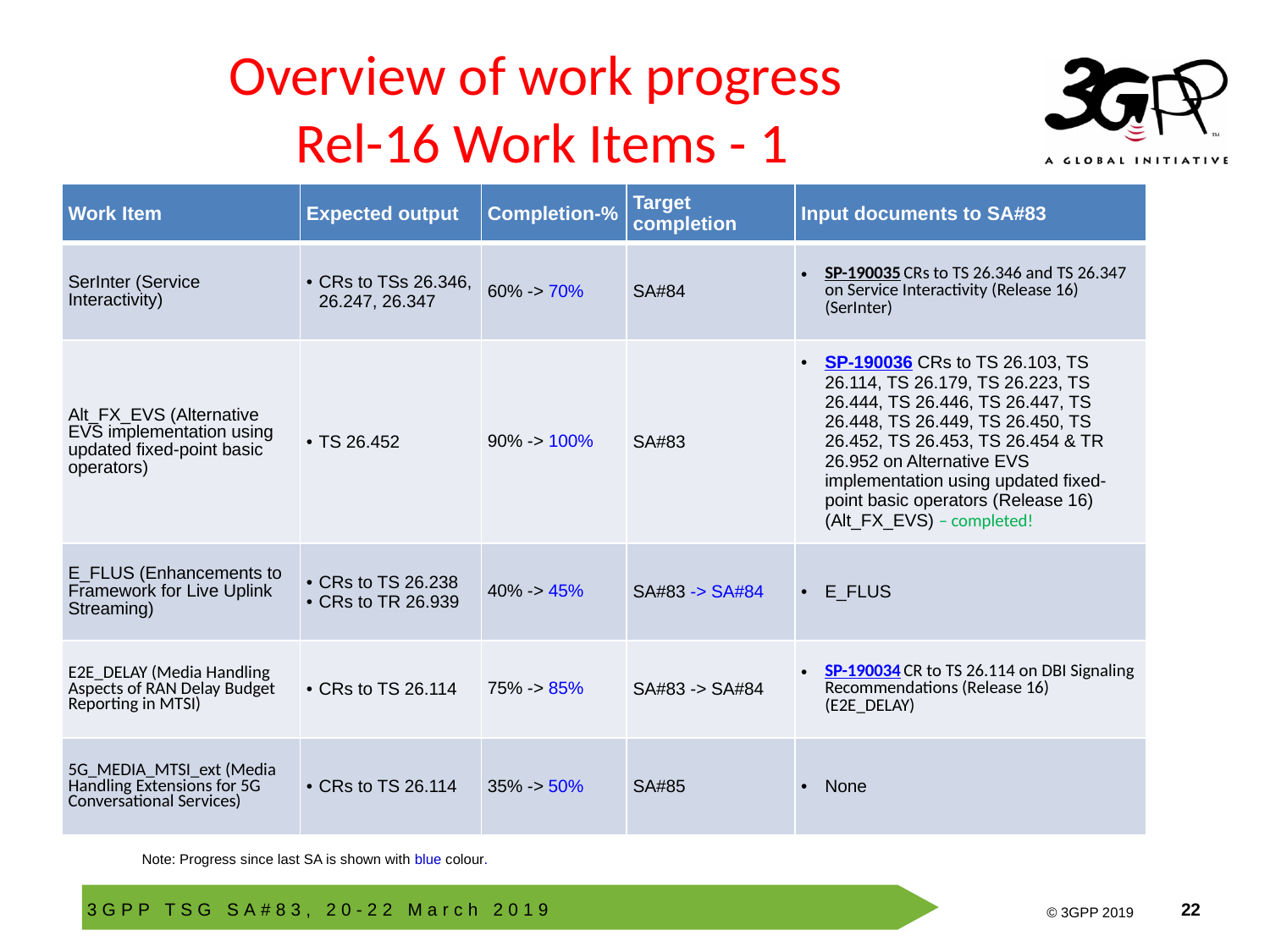

# Overview of work progress Rel-16 Work Items - 1
| Work Item | Expected output | Completion-% | Target completion | Input documents to SA#83 |
| --- | --- | --- | --- | --- |
| SerInter (Service Interactivity) | CRs to TSs 26.346, 26.247, 26.347 | 60% -> 70% | SA#84 | SP-190035 CRs to TS 26.346 and TS 26.347 on Service Interactivity (Release 16) (SerInter) |
| Alt\_FX\_EVS (Alternative EVS implementation using updated fixed-point basic operators) | TS 26.452 | 90% -> 100% | SA#83 | SP-190036 CRs to TS 26.103, TS 26.114, TS 26.179, TS 26.223, TS 26.444, TS 26.446, TS 26.447, TS 26.448, TS 26.449, TS 26.450, TS 26.452, TS 26.453, TS 26.454 & TR 26.952 on Alternative EVS implementation using updated fixed-point basic operators (Release 16) (Alt\_FX\_EVS) – completed! |
| E\_FLUS (Enhancements to Framework for Live Uplink Streaming) | CRs to TS 26.238 CRs to TR 26.939 | 40% -> 45% | SA#83 -> SA#84 | E\_FLUS |
| E2E\_DELAY (Media Handling Aspects of RAN Delay Budget Reporting in MTSI) | CRs to TS 26.114 | 75% -> 85% | SA#83 -> SA#84 | SP-190034 CR to TS 26.114 on DBI Signaling Recommendations (Release 16) (E2E\_DELAY) |
| 5G\_MEDIA\_MTSI\_ext (Media Handling Extensions for 5G Conversational Services) | CRs to TS 26.114 | 35% -> 50% | SA#85 | None |

Note: Progress since last SA is shown with blue colour.